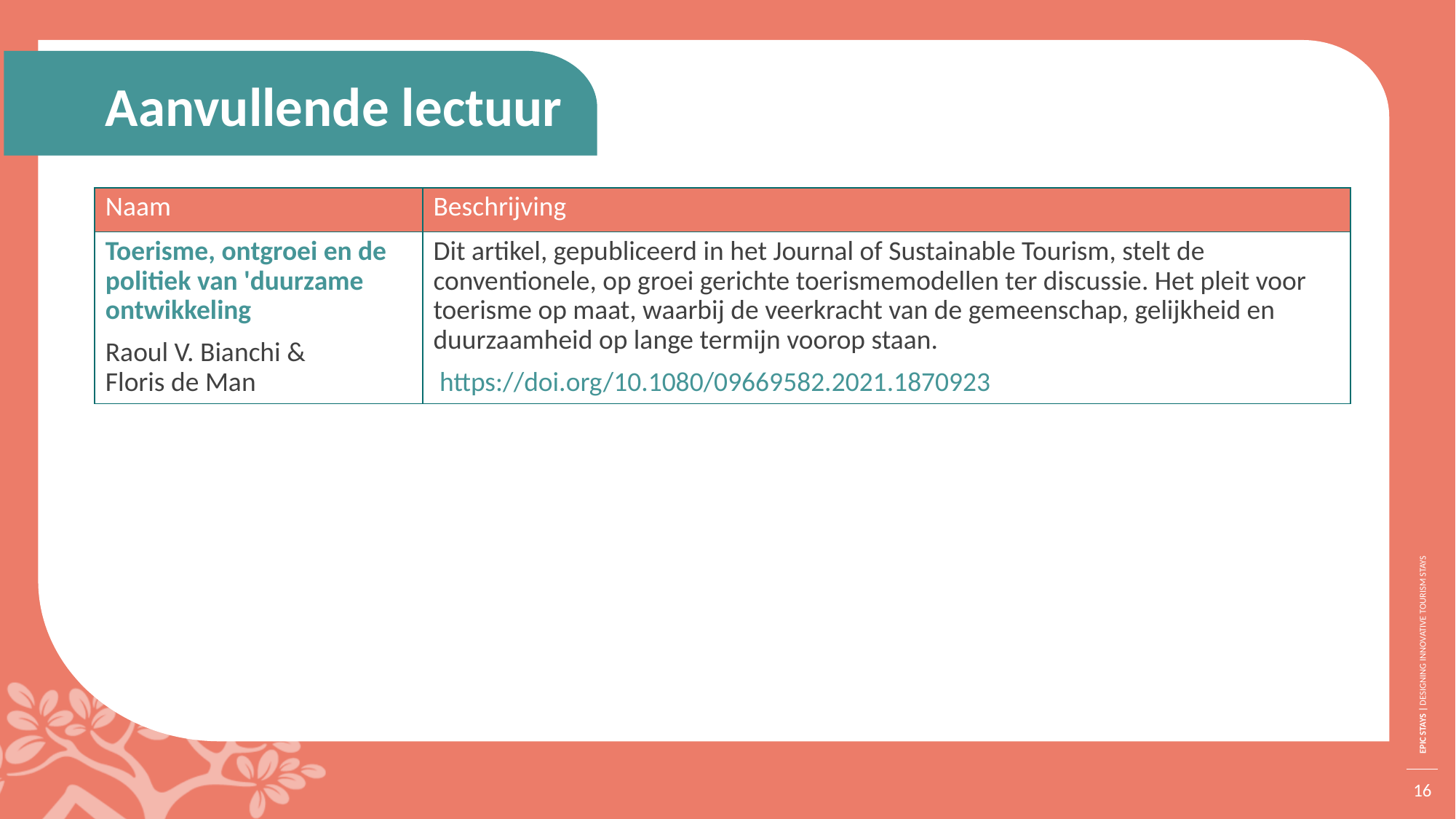

Aanvullende lectuur
| Naam | Beschrijving |
| --- | --- |
| Toerisme, ontgroei en de politiek van 'duurzame ontwikkeling Raoul V. Bianchi & Floris de Man | Dit artikel, gepubliceerd in het Journal of Sustainable Tourism, stelt de conventionele, op groei gerichte toerismemodellen ter discussie. Het pleit voor toerisme op maat, waarbij de veerkracht van de gemeenschap, gelijkheid en duurzaamheid op lange termijn voorop staan. https://doi.org/10.1080/09669582.2021.1870923 |
16